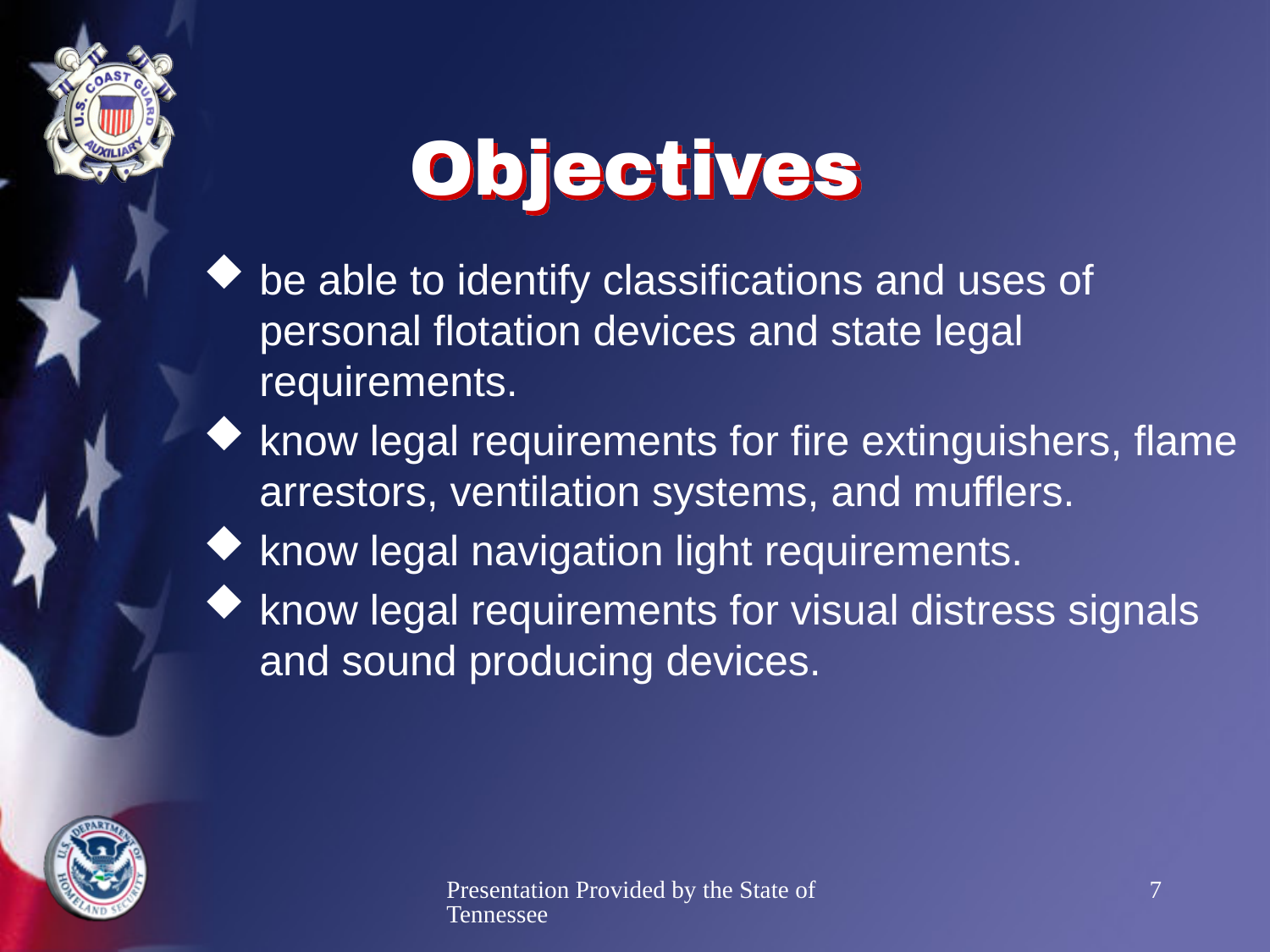

# Objectives
be able to identify classifications and uses of personal flotation devices and state legal requirements.
know legal requirements for fire extinguishers, flame arrestors, ventilation systems, and mufflers.
know legal navigation light requirements.
know legal requirements for visual distress signals and sound producing devices.
Presentation Provided by the State of Tennessee
7